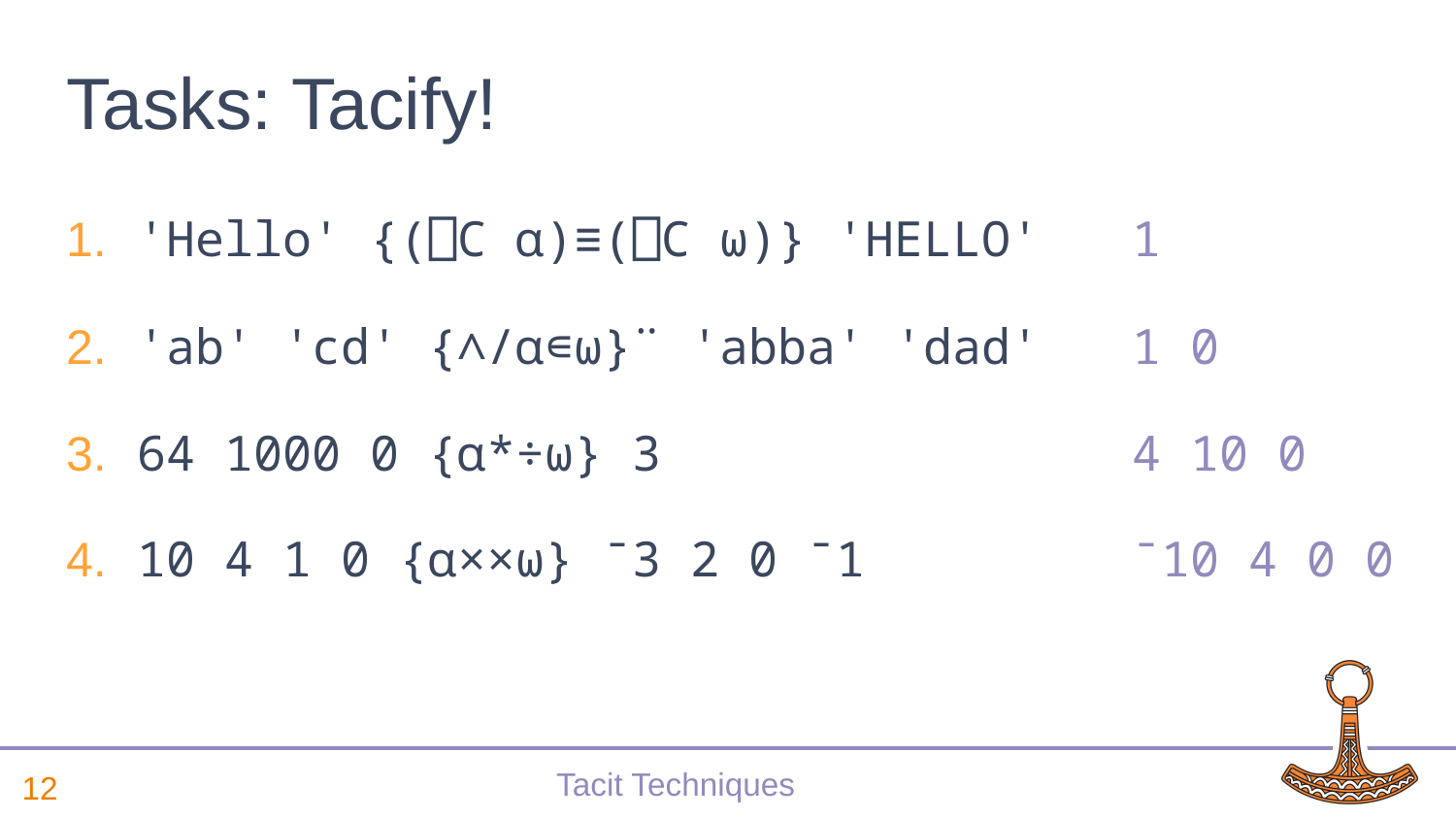

# Tasks: Tacify!
 'Hello' {(⎕C ⍺)≡(⎕C ⍵)} 'HELLO'
 'ab' 'cd' {∧/⍺∊⍵}¨ 'abba' 'dad'
 64 1000 0 {⍺*÷⍵} 3
 10 4 1 0 {⍺××⍵} ¯3 2 0 ¯1
1
1 0
4 10 0
¯10 4 0 0